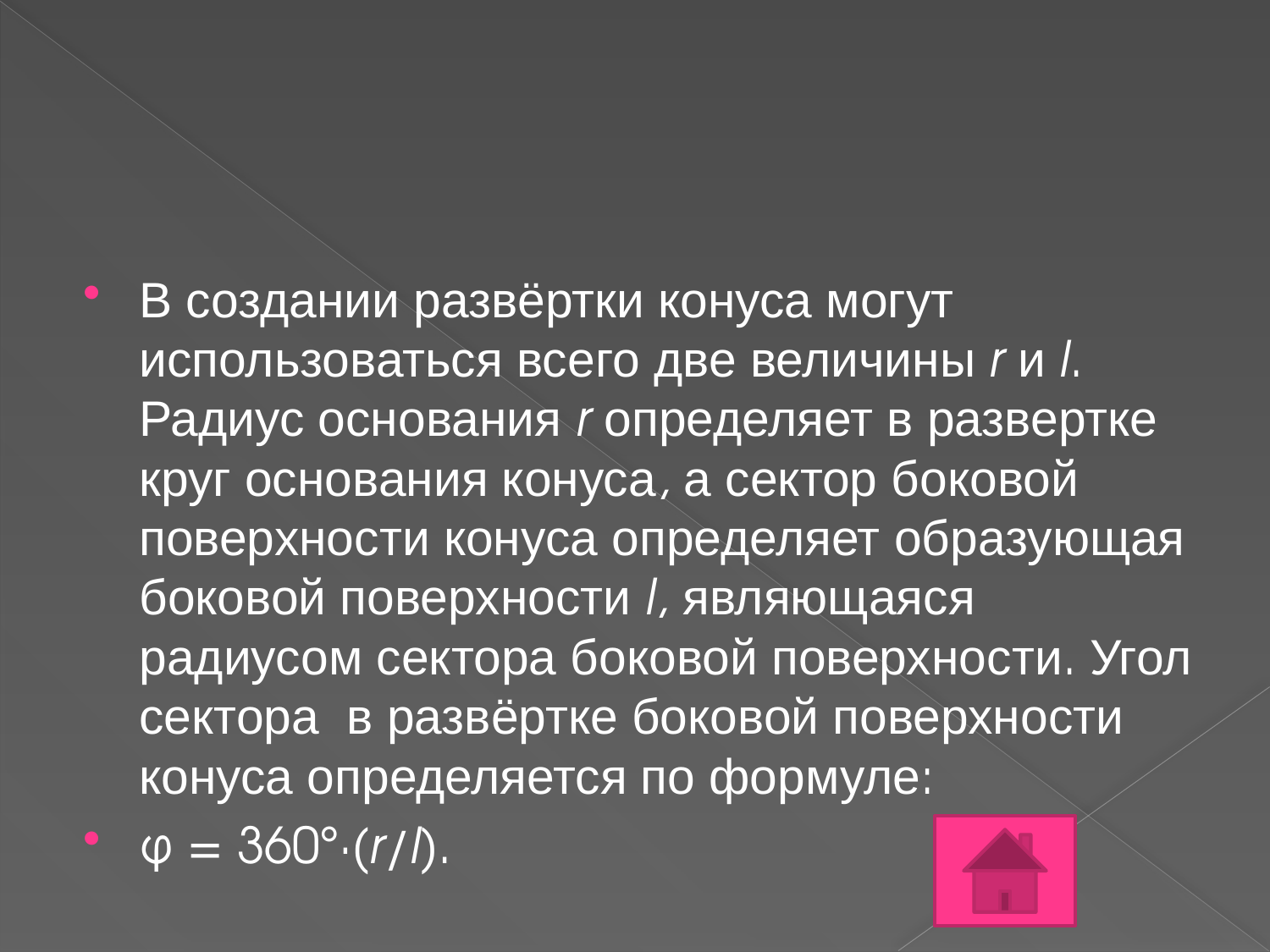

#
В создании развёртки конуса могут использоваться всего две величины r и l. Радиус основания r определяет в развертке круг основания конуса, а сектор боковой поверхности конуса определяет образующая боковой поверхности l, являющаяся радиусом сектора боковой поверхности. Угол сектора  в развёртке боковой поверхности конуса определяется по формуле:
φ = 360°·(r/l).